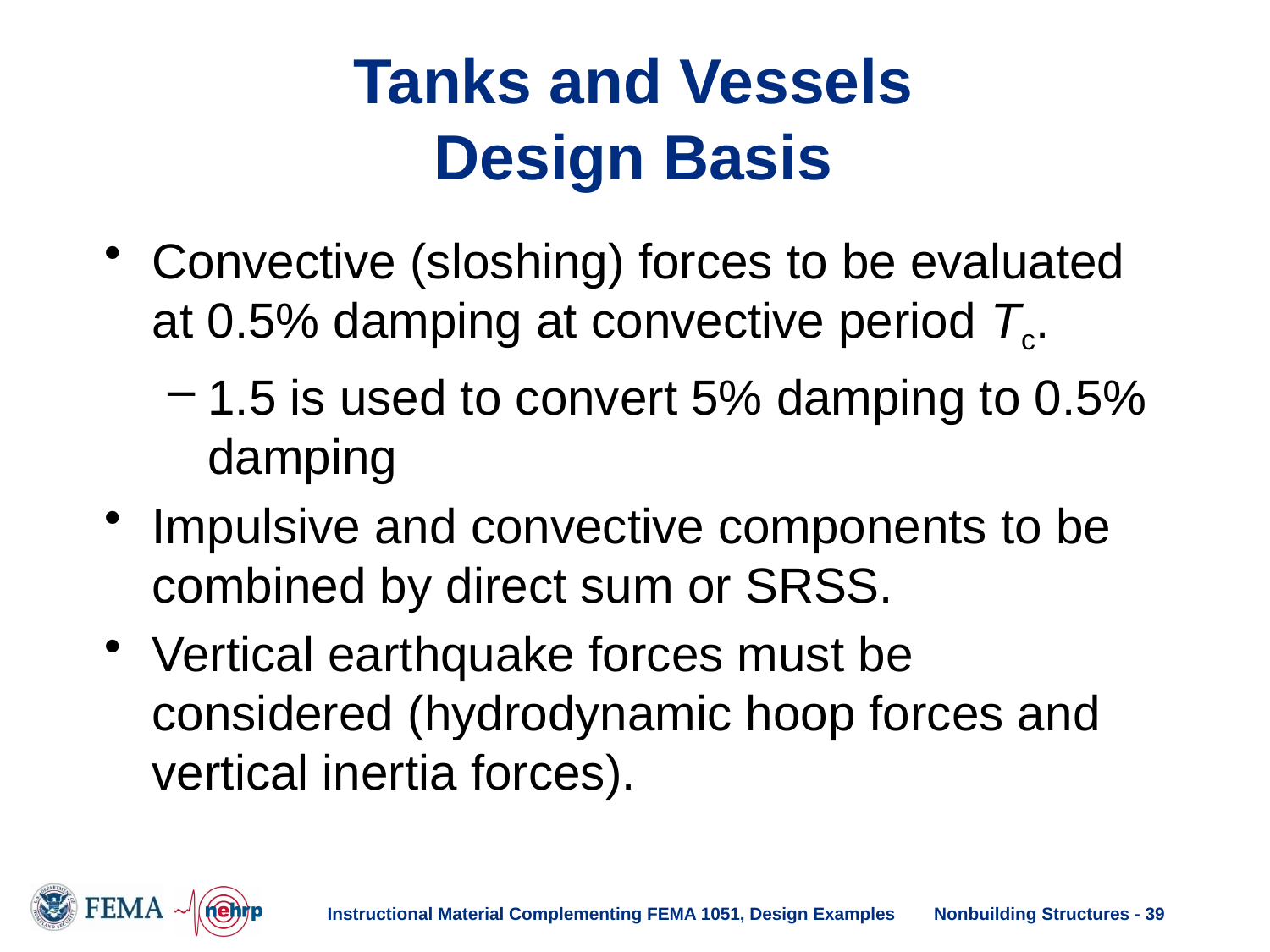

# Tanks and Vessels Design Basis
Convective (sloshing) forces to be evaluated at 0.5% damping at convective period Tc.
1.5 is used to convert 5% damping to 0.5% damping
Impulsive and convective components to be combined by direct sum or SRSS.
Vertical earthquake forces must be considered (hydrodynamic hoop forces and vertical inertia forces).
Instructional Material Complementing FEMA 1051, Design Examples
Nonbuilding Structures - 39